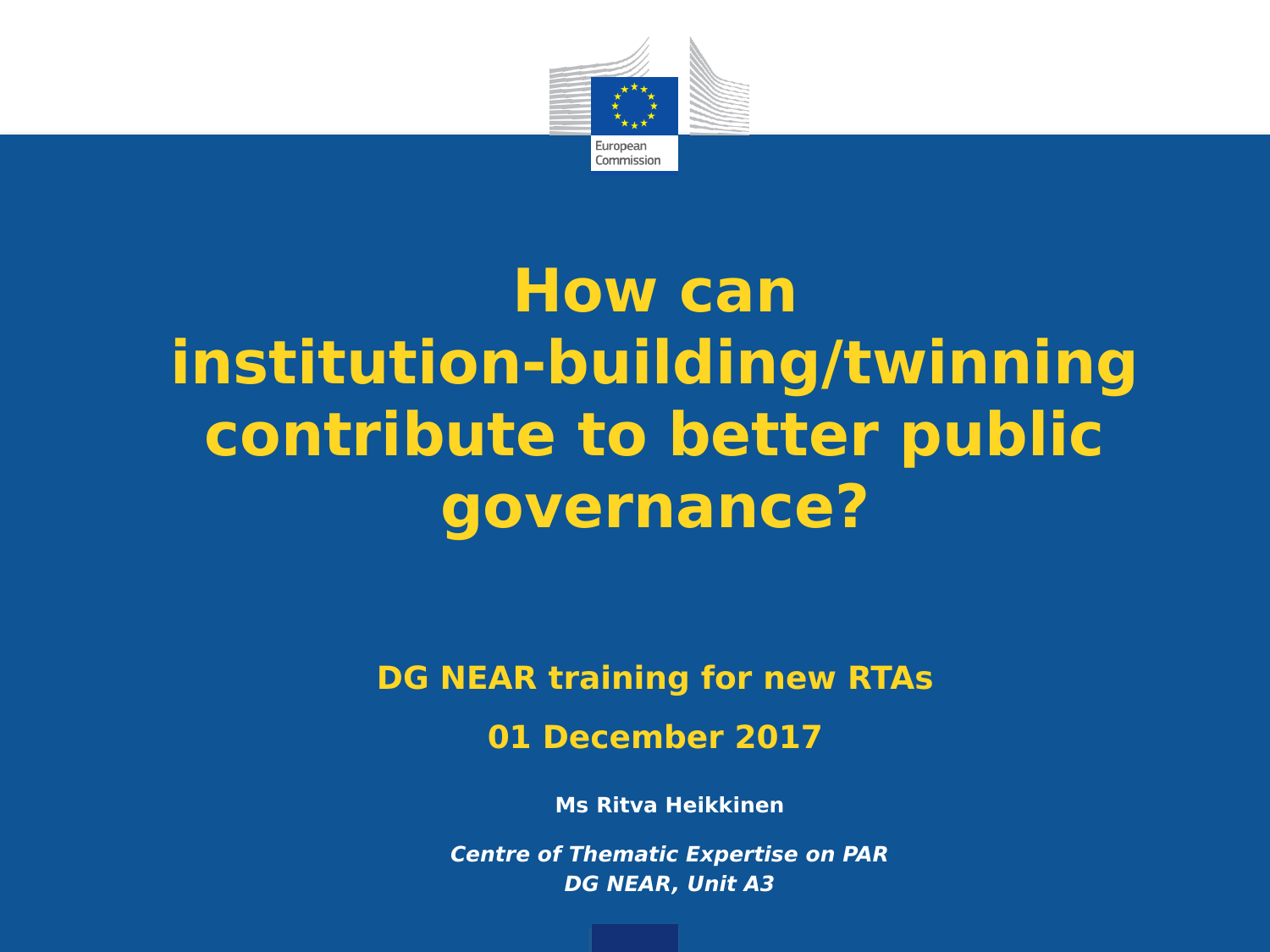

# How can institution-building/twinning contribute to better public governance? DG NEAR training for new RTAs 01 December 2017

Ms Ritva Heikkinen

Centre of Thematic Expertise on PAR
DG NEAR, Unit A3